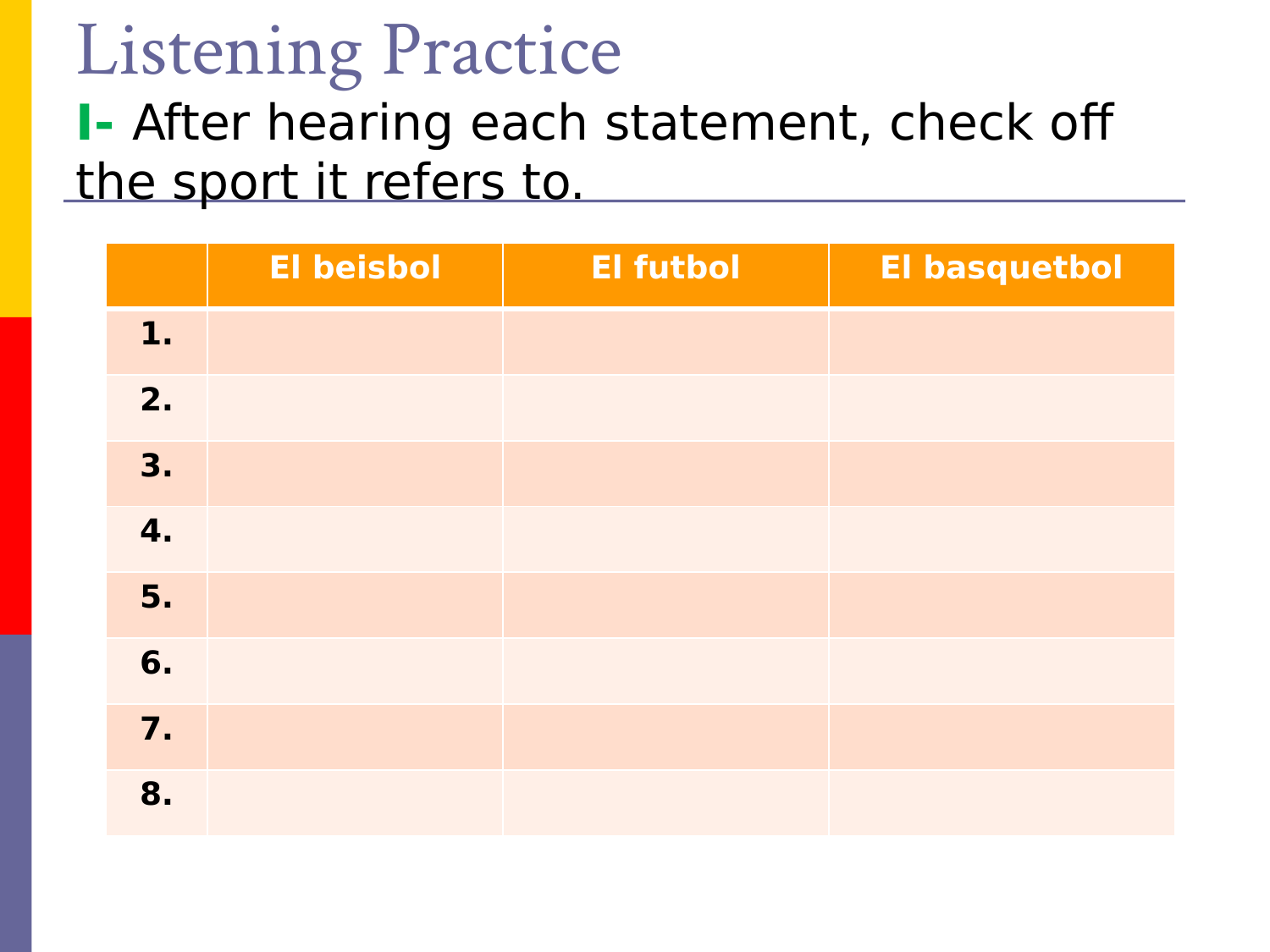

Listening Practice
I- After hearing each statement, check off the sport it refers to.
|  | El beisbol | El futbol | El basquetbol |
| --- | --- | --- | --- |
| 1. |  |  |  |
| 2. |  |  |  |
| 3. |  |  |  |
| 4. |  |  |  |
| 5. |  |  |  |
| 6. |  |  |  |
| 7. |  |  |  |
| 8. |  |  |  |